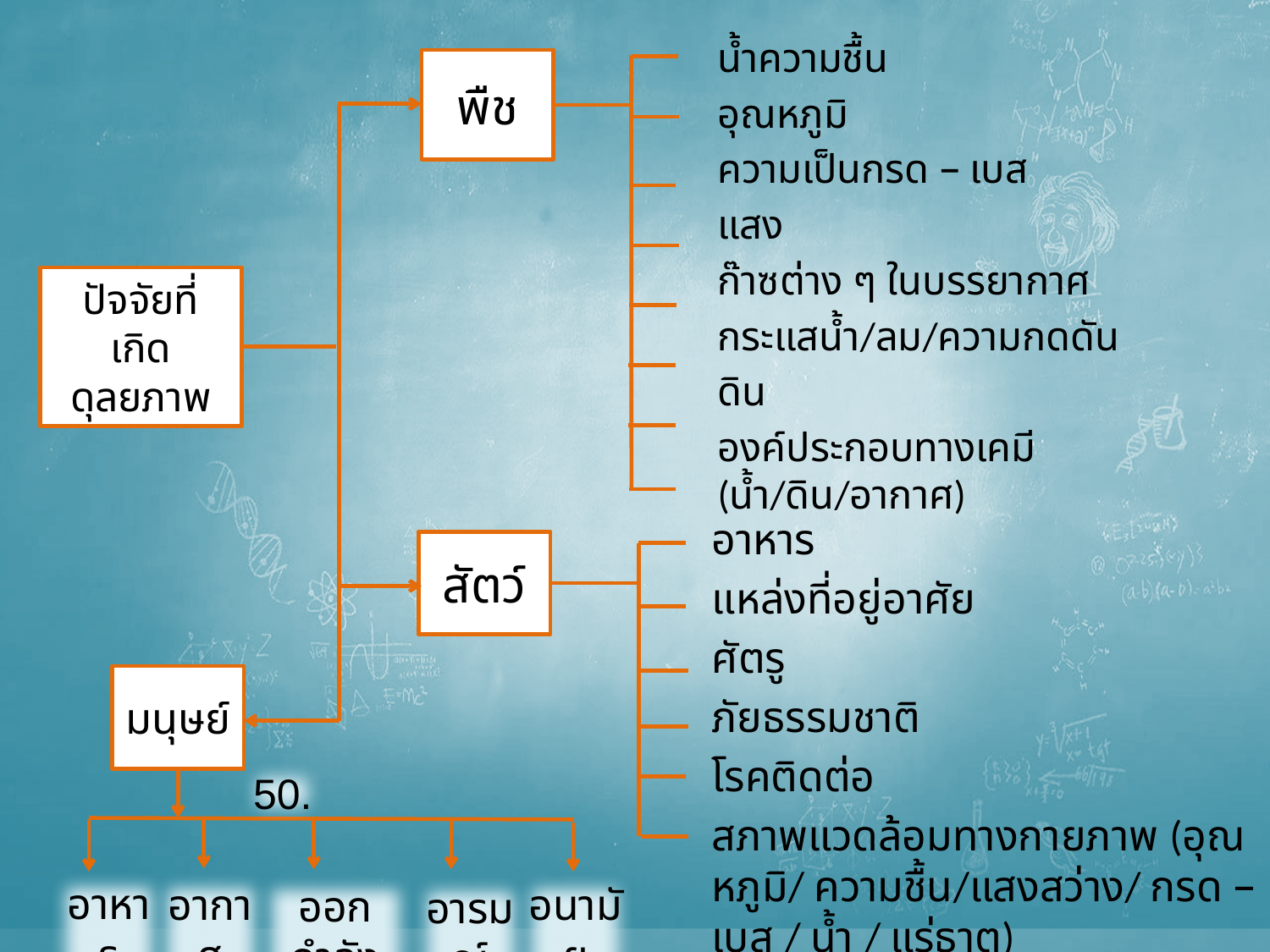

น้ำความชื้น
อุณหภูมิ
ความเป็นกรด – เบส
แสง
ก๊าซต่าง ๆ ในบรรยากาศ
กระแสน้ำ/ลม/ความกดดัน
ดิน
องค์ประกอบทางเคมี (น้ำ/ดิน/อากาศ)
พืช
# ปัจจัยที่เกิดดุลยภาพ
อาหาร
แหล่งที่อยู่อาศัย
ศัตรู
ภัยธรรมชาติ
โรคติดต่อ
สภาพแวดล้อมทางกายภาพ (อุณหภูมิ/ ความชื้น/แสงสว่าง/ กรด – เบส / น้ำ / แร่ธาตุ)

สัตว์
มนุษย์
50.
อาหาร
อากาศ
อนามัย
ออกกำลัง
อารมณ์